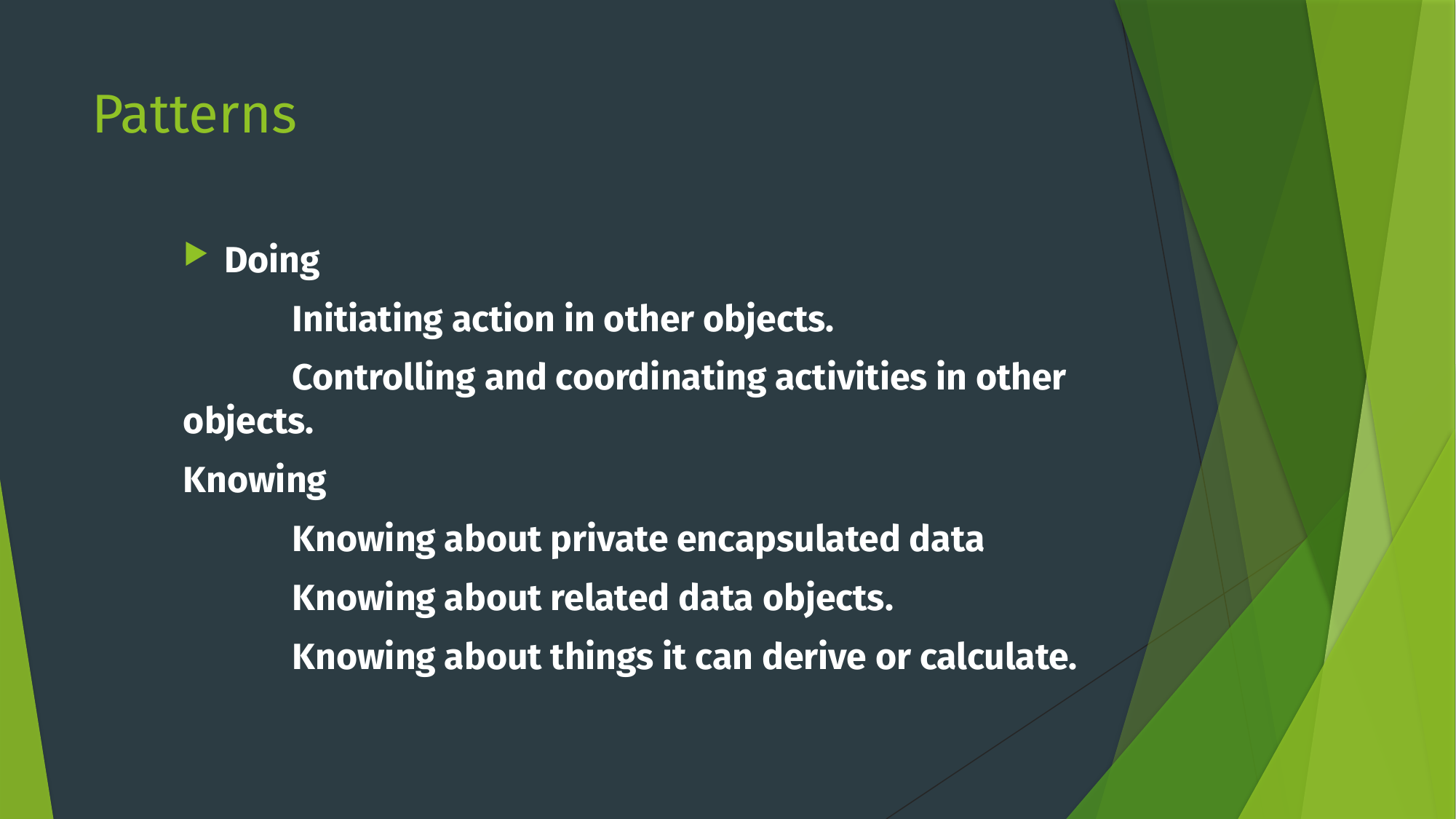

# Patterns
Doing
	Initiating action in other objects.
	Controlling and coordinating activities in other objects.
Knowing
	Knowing about private encapsulated data
	Knowing about related data objects.
	Knowing about things it can derive or calculate.